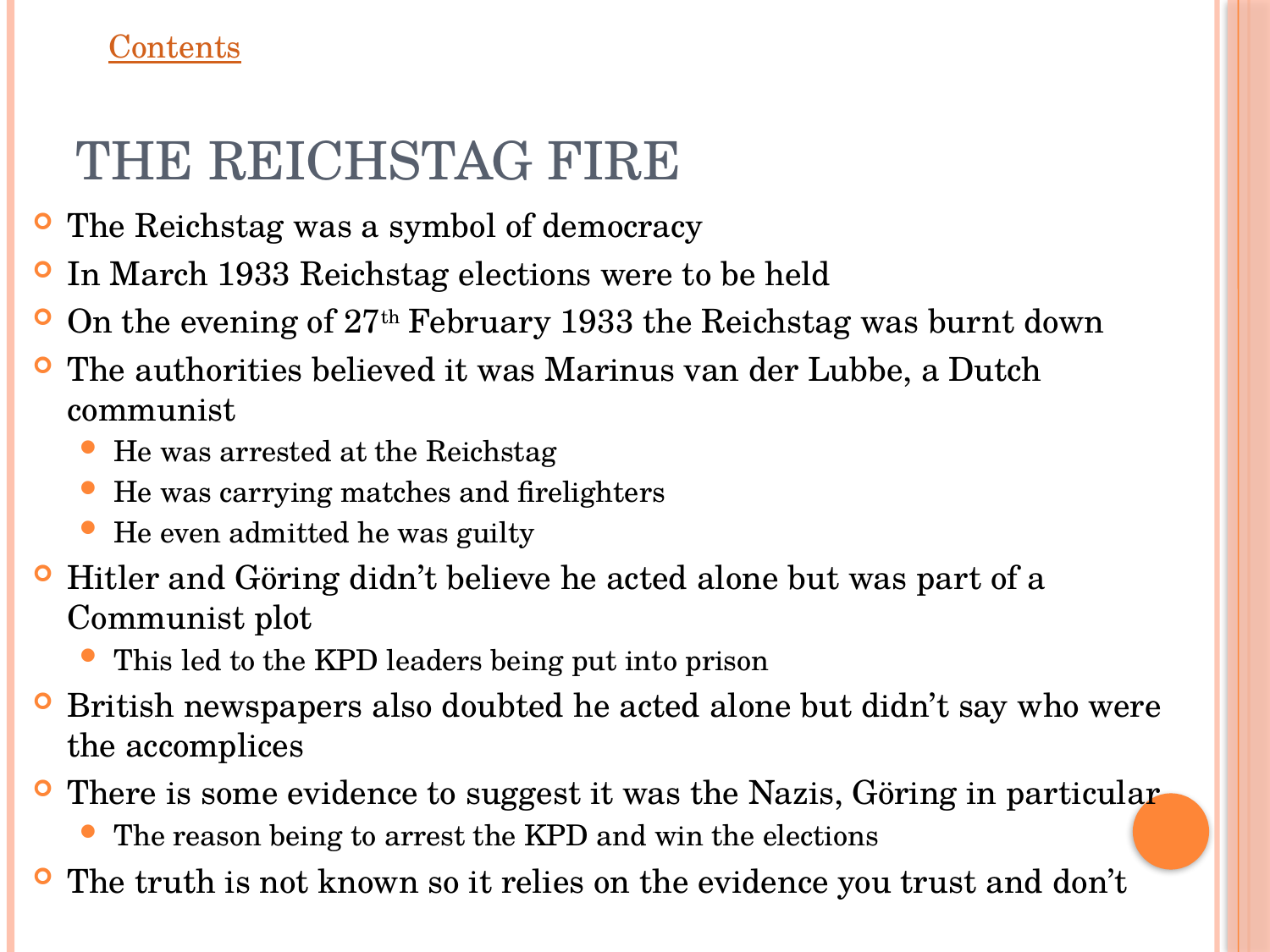

# The Reichstag Fire
The Reichstag was a symbol of democracy
In March 1933 Reichstag elections were to be held
On the evening of 27th February 1933 the Reichstag was burnt down
The authorities believed it was Marinus van der Lubbe, a Dutch communist
He was arrested at the Reichstag
He was carrying matches and firelighters
He even admitted he was guilty
Hitler and Göring didn’t believe he acted alone but was part of a Communist plot
This led to the KPD leaders being put into prison
British newspapers also doubted he acted alone but didn’t say who were the accomplices
There is some evidence to suggest it was the Nazis, Göring in particular
The reason being to arrest the KPD and win the elections
The truth is not known so it relies on the evidence you trust and don’t